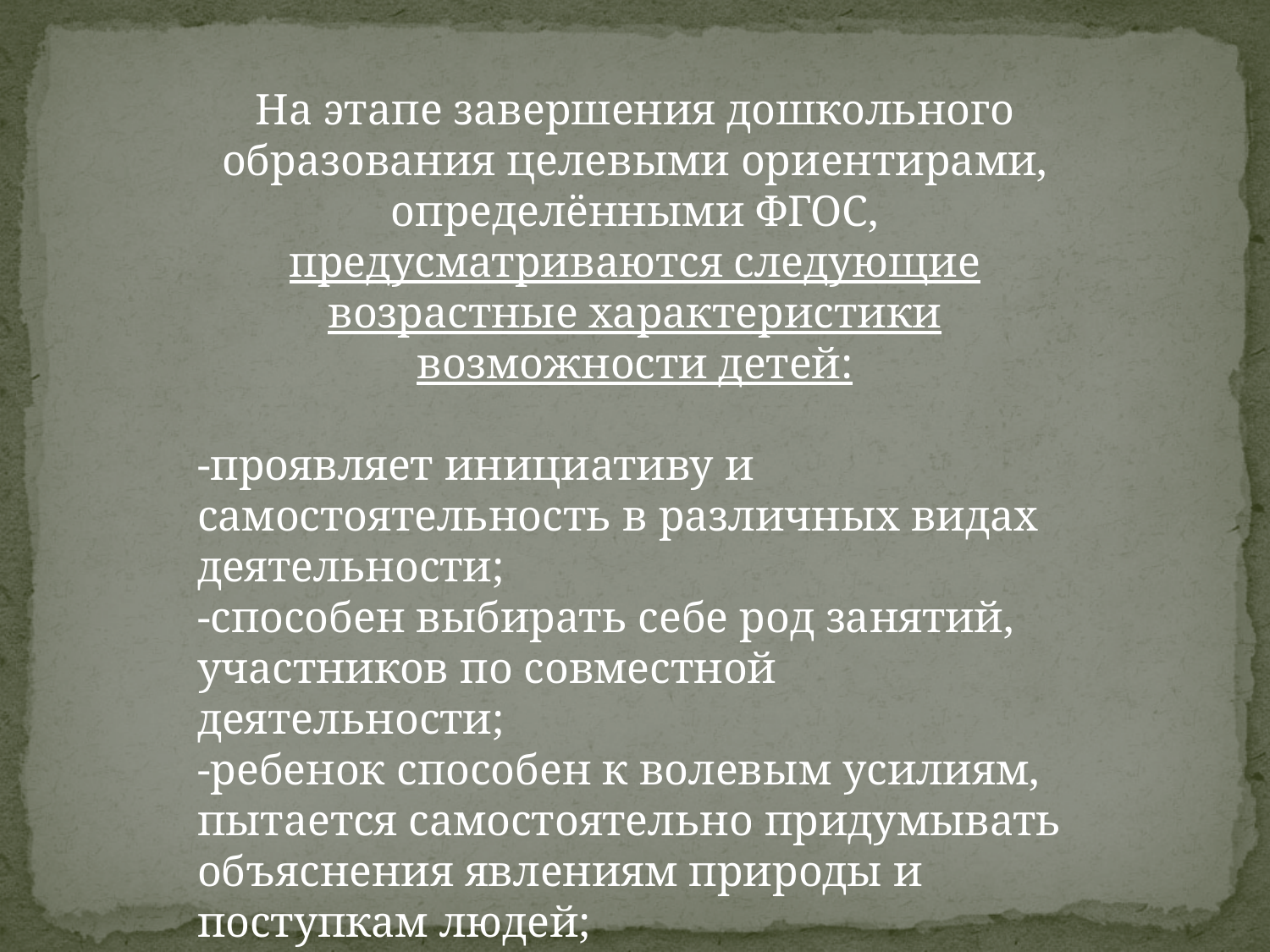

На этапе завершения дошкольного образования целевыми ориентирами, определёнными ФГОС, предусматриваются следующие возрастные характеристики возможности детей:

-проявляет инициативу и самостоятельность в различных видах деятельности;
-способен выбирать себе род занятий, участников по совместной деятельности;
-ребенок способен к волевым усилиям,
пытается самостоятельно придумывать объяснения явлениям природы и поступкам людей;
-способен к принятию собственных решений.